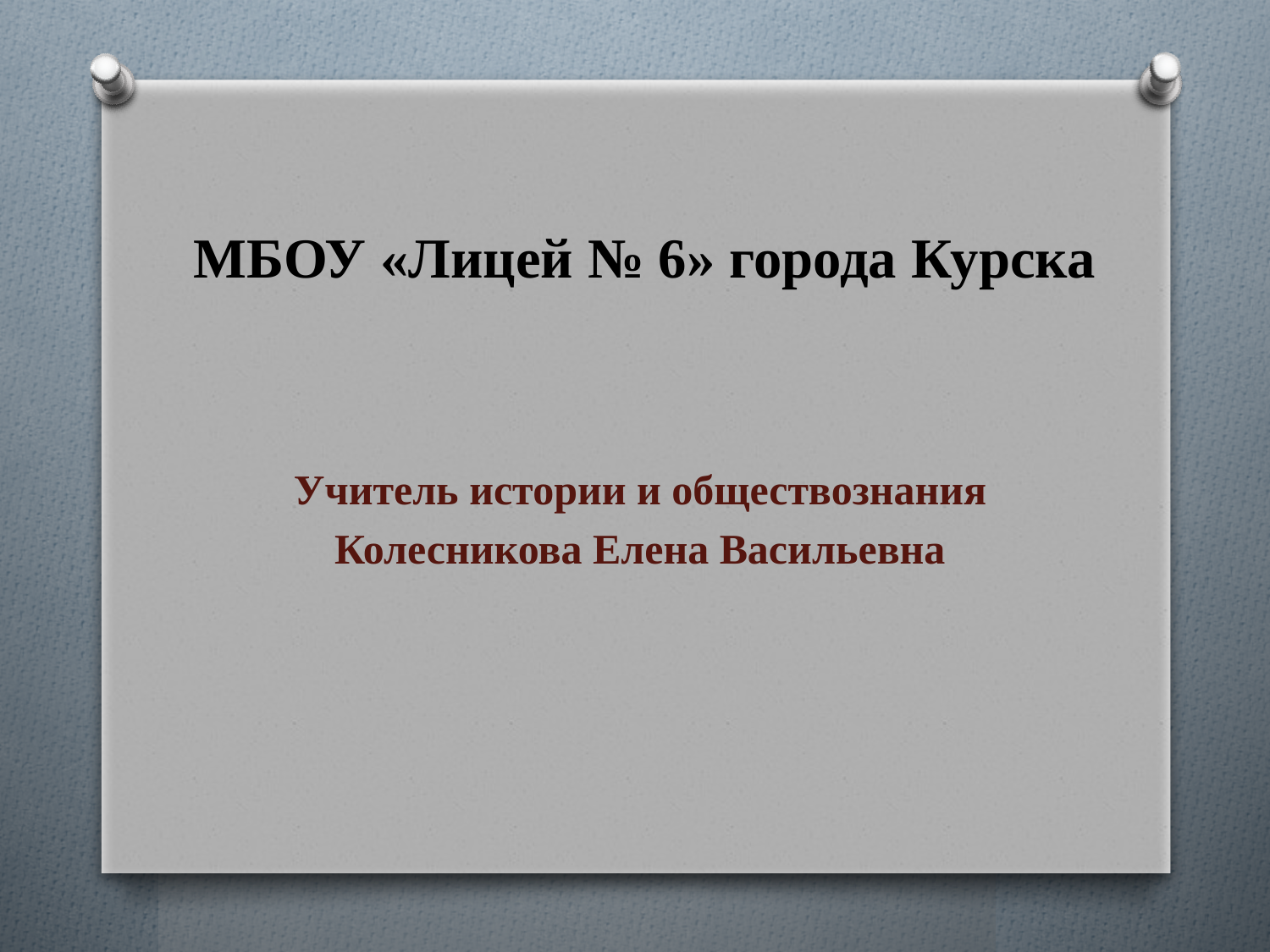

# МБОУ «Лицей № 6» города Курска
Учитель истории и обществознания
Колесникова Елена Васильевна